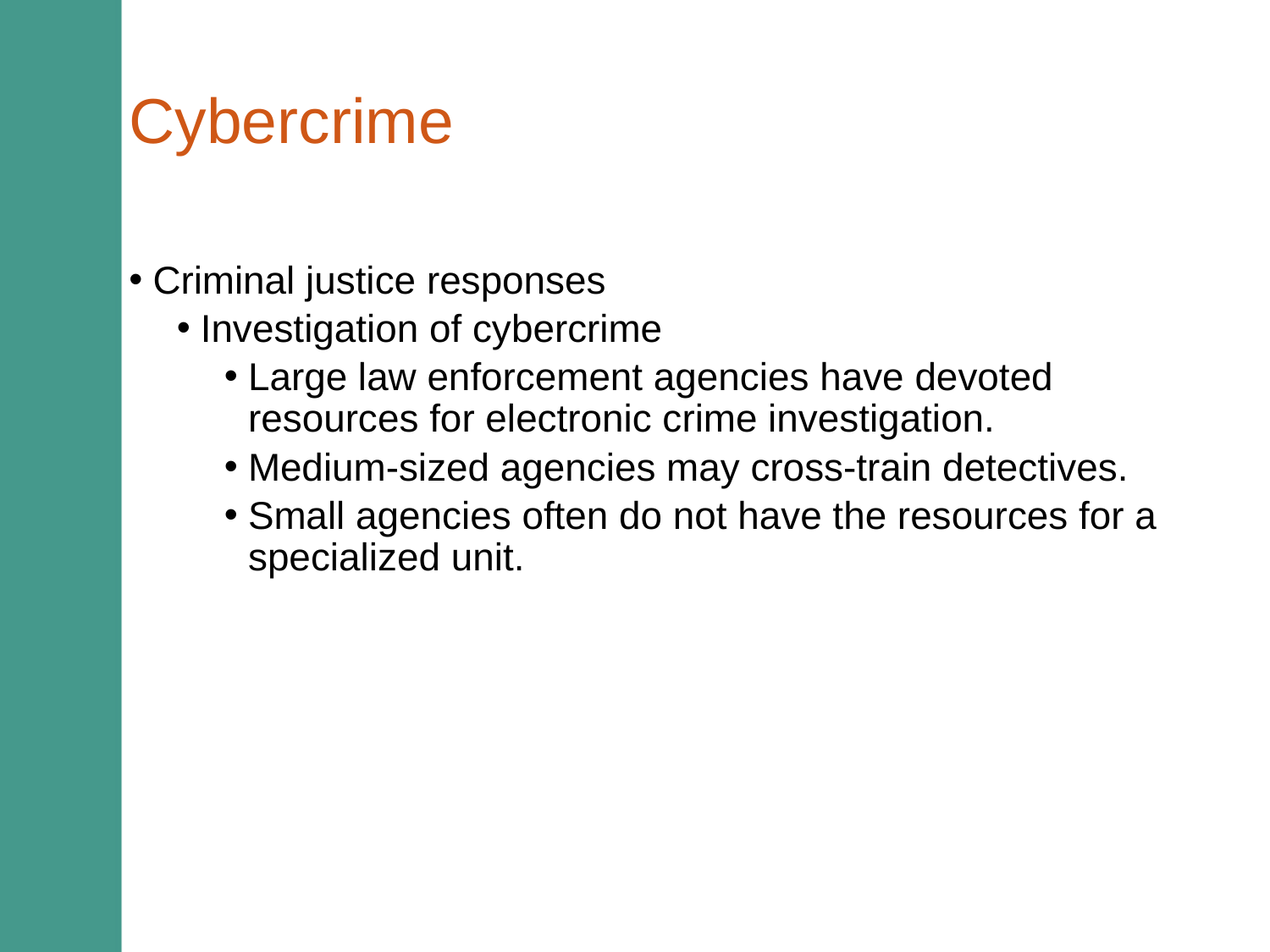

# Cybercrime
Criminal justice responses
Investigation of cybercrime
Large law enforcement agencies have devoted resources for electronic crime investigation.
Medium-sized agencies may cross-train detectives.
Small agencies often do not have the resources for a specialized unit.